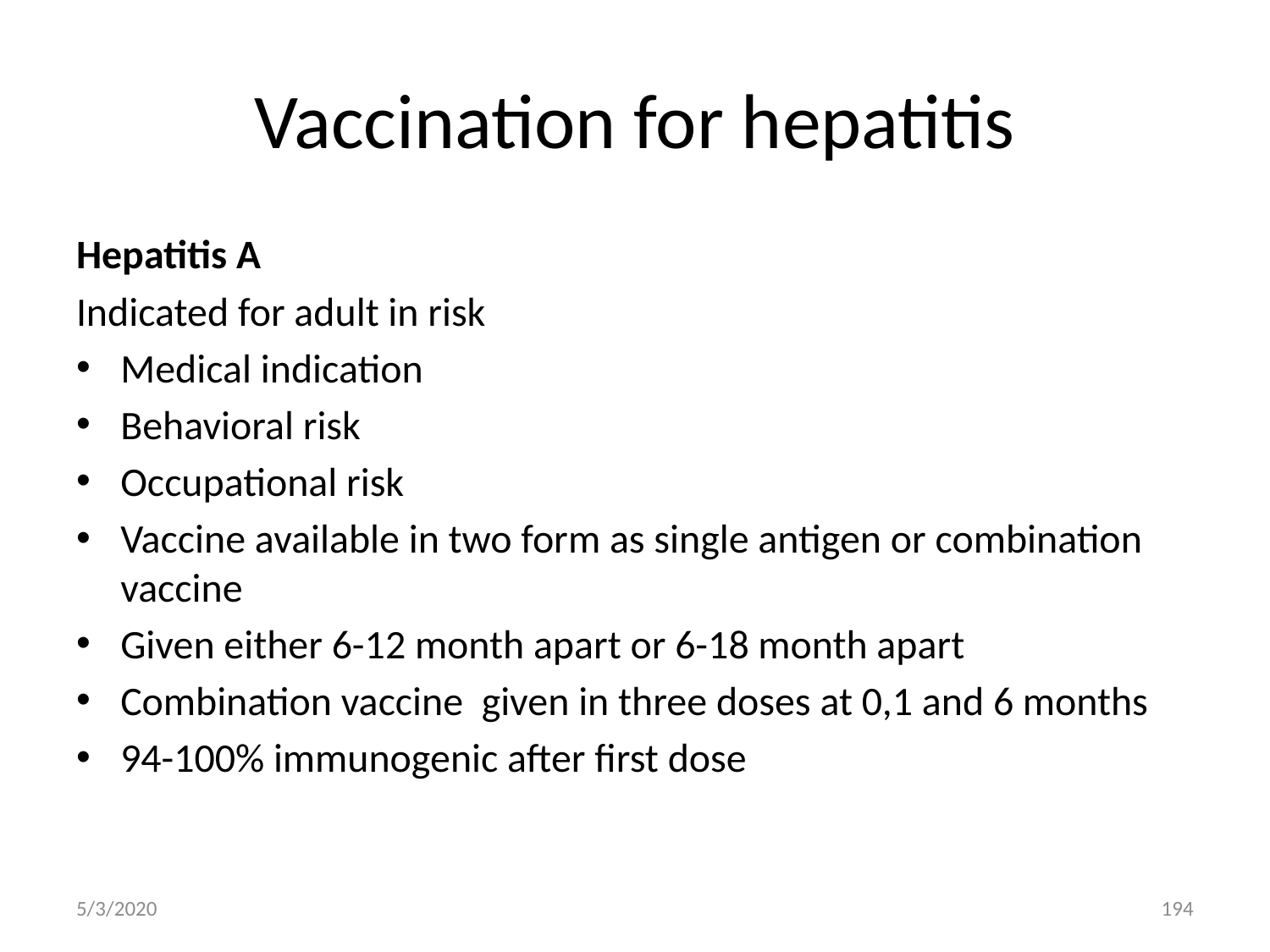

# Vaccination for hepatitis
Hepatitis A
Indicated for adult in risk
Medical indication
Behavioral risk
Occupational risk
Vaccine available in two form as single antigen or combination vaccine
Given either 6-12 month apart or 6-18 month apart
Combination vaccine  given in three doses at 0,1 and 6 months
94-100% immunogenic after first dose

5/3/2020
194